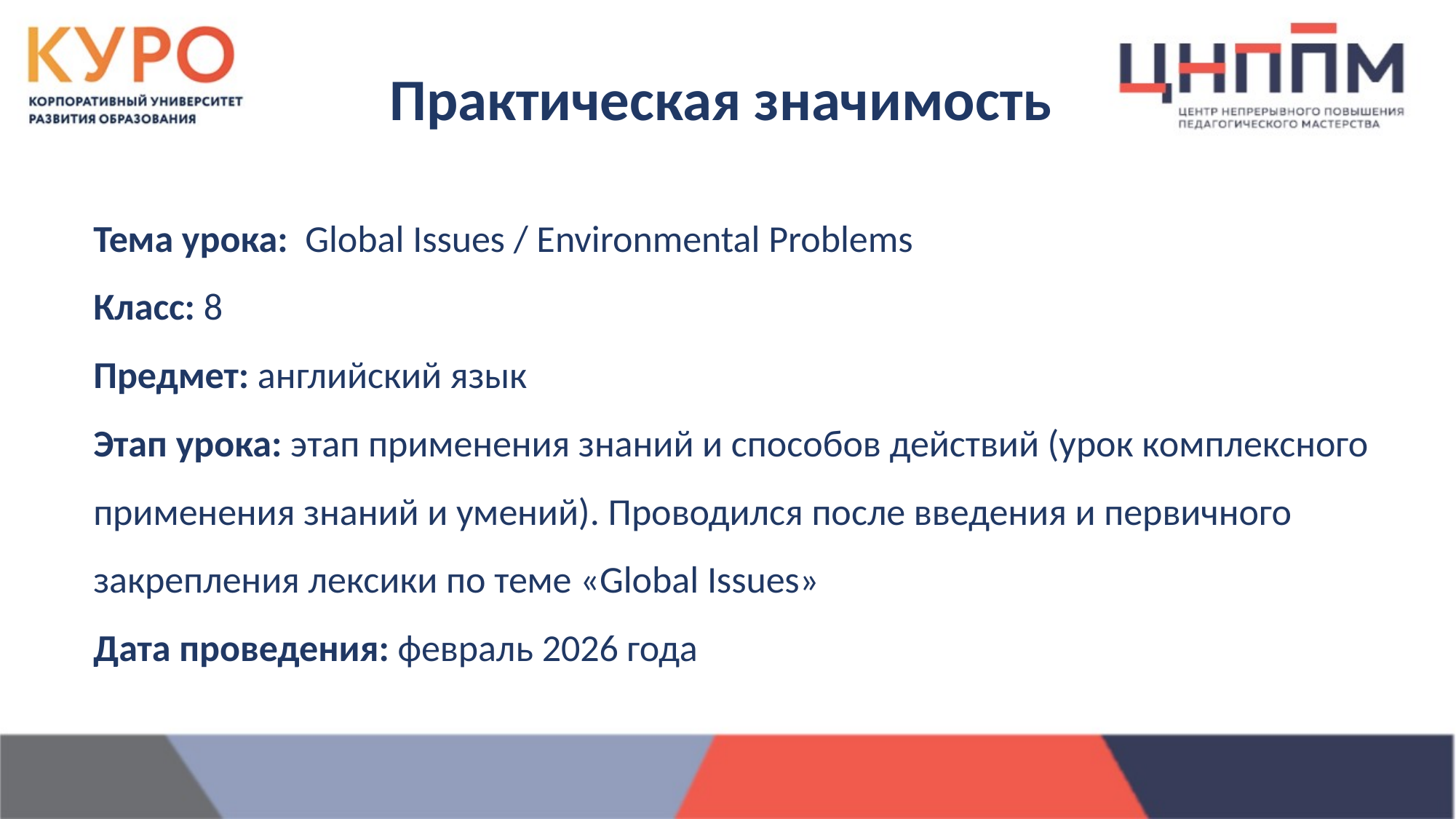

Практическая значимость
Тема урока:  Global Issues / Environmental Problems
Класс: 8
Предмет: английский язык
Этап урока: этап применения знаний и способов действий (урок комплексного применения знаний и умений). Проводился после введения и первичного закрепления лексики по теме «Global Issues»
Дата проведения: февраль 2026 года